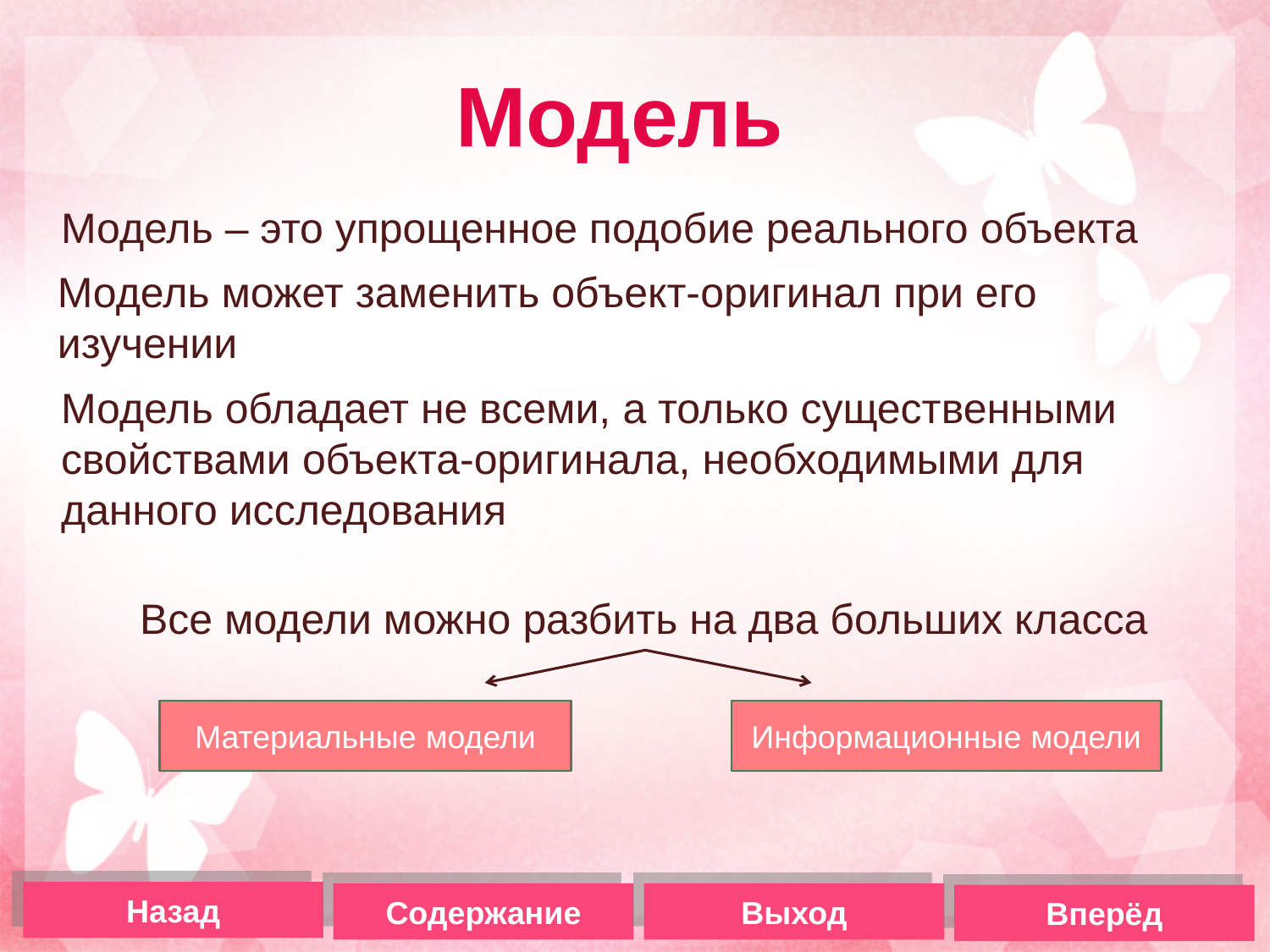

Модель
Модель – это упрощенное подобие реального объекта
Модель может заменить объект-оригинал при его изучении
Модель обладает не всеми, а только существенными свойствами объекта-оригинала, необходимыми для данного исследования
Все модели можно разбить на два больших класса
Материальные модели
Информационные модели
Назад
Содержание
Выход
Вперёд